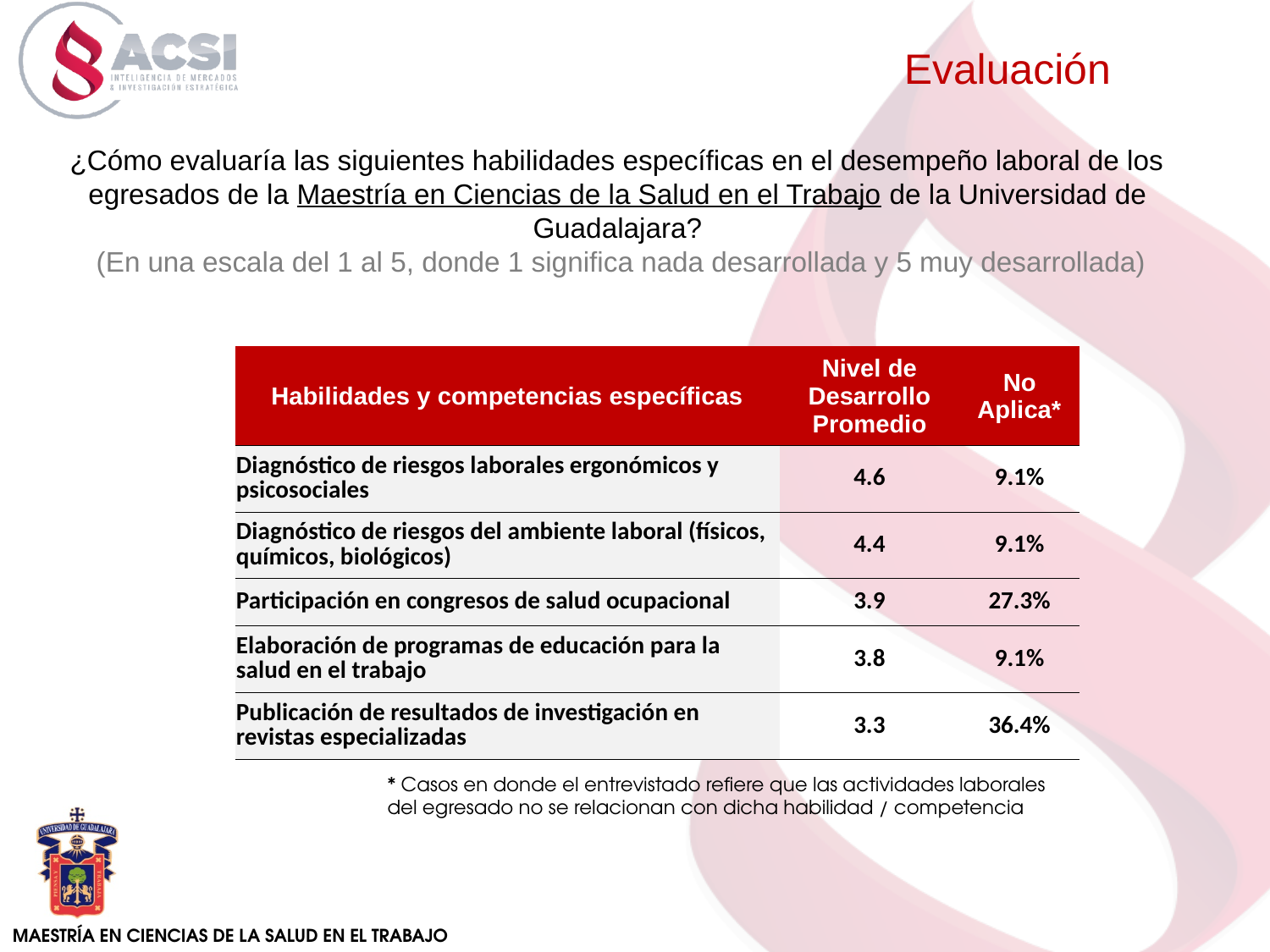

Evaluación
¿Cómo evaluaría las siguientes habilidades específicas en el desempeño laboral de los egresados de la Maestría en Ciencias de la Salud en el Trabajo de la Universidad de Guadalajara?
 (En una escala del 1 al 5, donde 1 significa nada desarrollada y 5 muy desarrollada)
| Habilidades y competencias específicas | Nivel de Desarrollo Promedio | No Aplica\* |
| --- | --- | --- |
| Diagnóstico de riesgos laborales ergonómicos y psicosociales | 4.6 | 9.1% |
| Diagnóstico de riesgos del ambiente laboral (físicos, químicos, biológicos) | 4.4 | 9.1% |
| Participación en congresos de salud ocupacional | 3.9 | 27.3% |
| Elaboración de programas de educación para la salud en el trabajo | 3.8 | 9.1% |
| Publicación de resultados de investigación en revistas especializadas | 3.3 | 36.4% |
* Casos en donde el entrevistado refiere que las actividades laborales del egresado no se relacionan con dicha habilidad / competencia